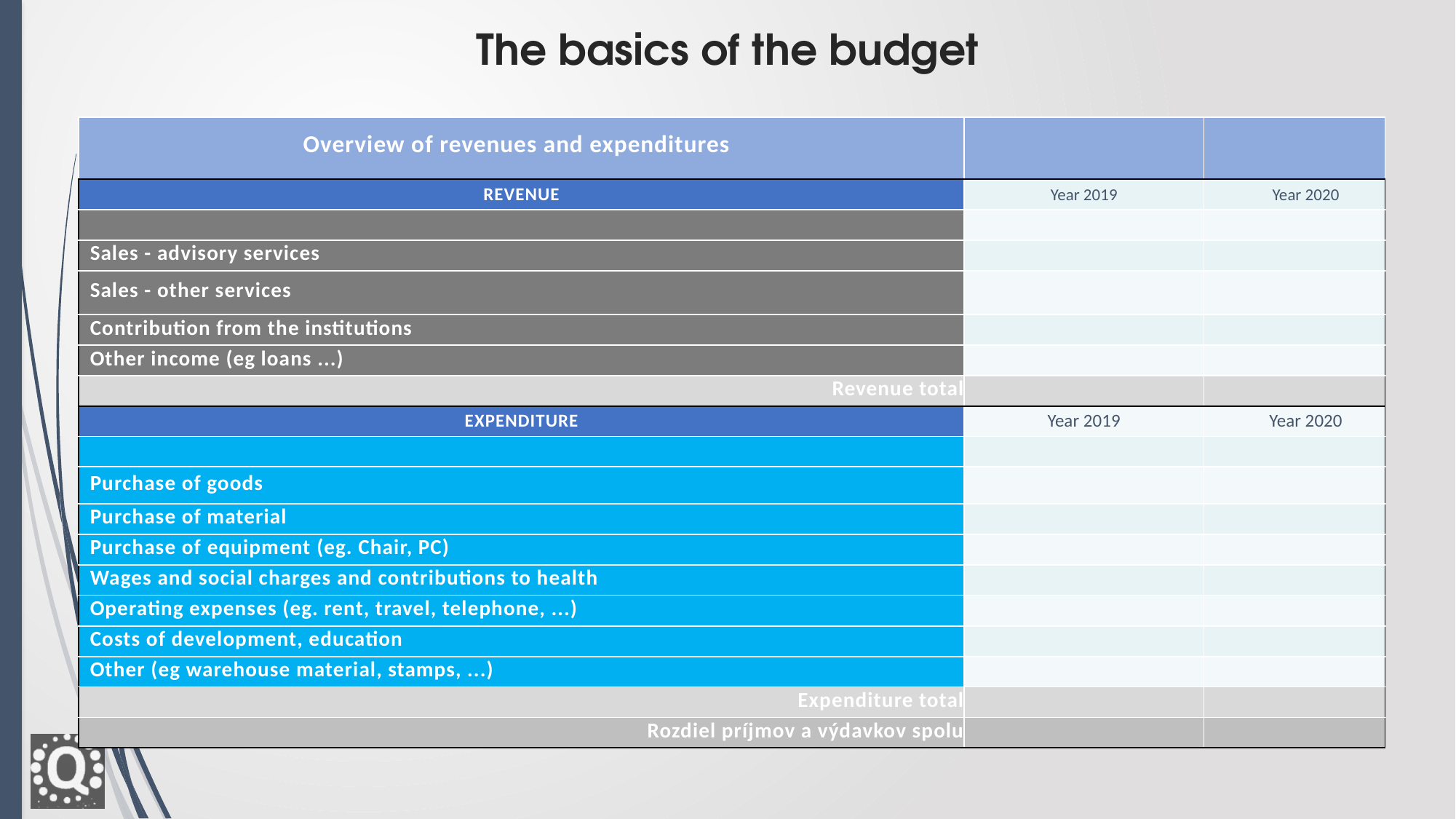

# The basics of the budget
| Overview of revenues and expenditures |  |  |
| --- | --- | --- |
| REVENUE | Year 2019 | Year 2020 |
|  |  |  |
| Sales - advisory services |  |  |
| Sales - other services |  |  |
| Contribution from the institutions |  |  |
| Other income (eg loans ...) |  |  |
| Revenue total |  |  |
| EXPENDITURE | Year 2019 | Year 2020 |
|  |  |  |
| Purchase of goods |  |  |
| Purchase of material |  |  |
| Purchase of equipment (eg. Chair, PC) |  |  |
| Wages and social charges and contributions to health |  |  |
| Operating expenses (eg. rent, travel, telephone, ...) |  |  |
| Costs of development, education |  |  |
| Other (eg warehouse material, stamps, ...) |  |  |
| Expenditure total |  |  |
| Rozdiel príjmov a výdavkov spolu |  |  |